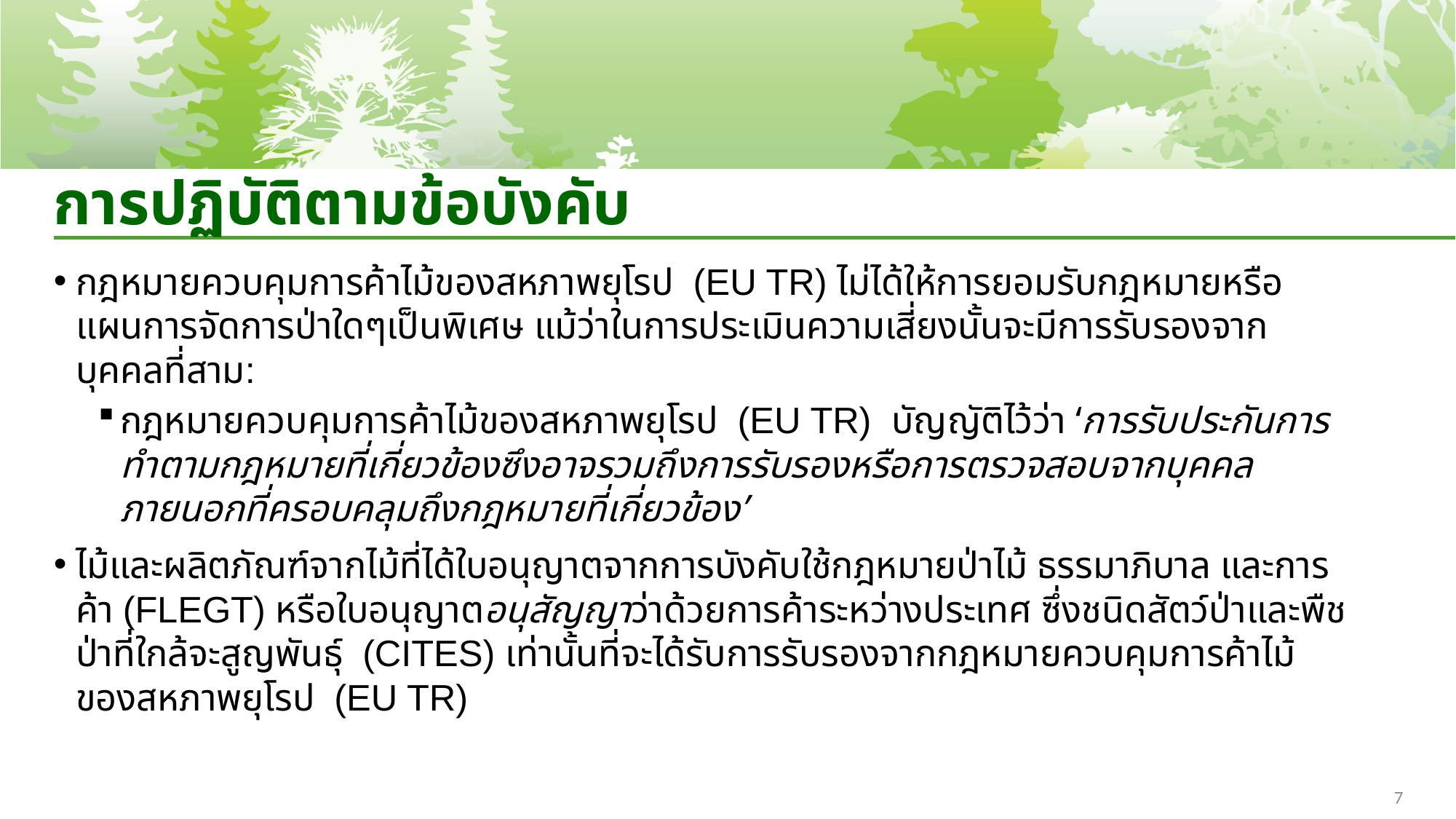

# การปฏิบัติตามข้อบังคับ
กฎหมายควบคุมการค้าไม้ของสหภาพยุโรป  (EU TR) ไม่ได้ให้การยอมรับกฎหมายหรือแผนการจัดการป่าใดๆเป็นพิเศษ แม้ว่าในการประเมินความเสี่ยงนั้นจะมีการรับรองจากบุคคลที่สาม:
กฎหมายควบคุมการค้าไม้ของสหภาพยุโรป  (EU TR)  บัญญัติไว้ว่า ‘การรับประกันการทำตามกฎหมายที่เกี่ยวข้องซึงอาจรวมถึงการรับรองหรือการตรวจสอบจากบุคคลภายนอกที่ครอบคลุมถึงกฎหมายที่เกี่ยวข้อง’
ไม้และผลิตภัณฑ์จากไม้ที่ได้ใบอนุญาตจากการบังคับใช้กฎหมายป่าไม้ ธรรมาภิบาล และการค้า (FLEGT) หรือใบอนุญาตอนุสัญญาว่าด้วยการค้าระหว่างประเทศ ซึ่งชนิดสัตว์ป่าและพืชป่าที่ใกล้จะสูญพันธุ์  (CITES) เท่านั้นที่จะได้รับการรับรองจากกฎหมายควบคุมการค้าไม้ของสหภาพยุโรป  (EU TR)

7